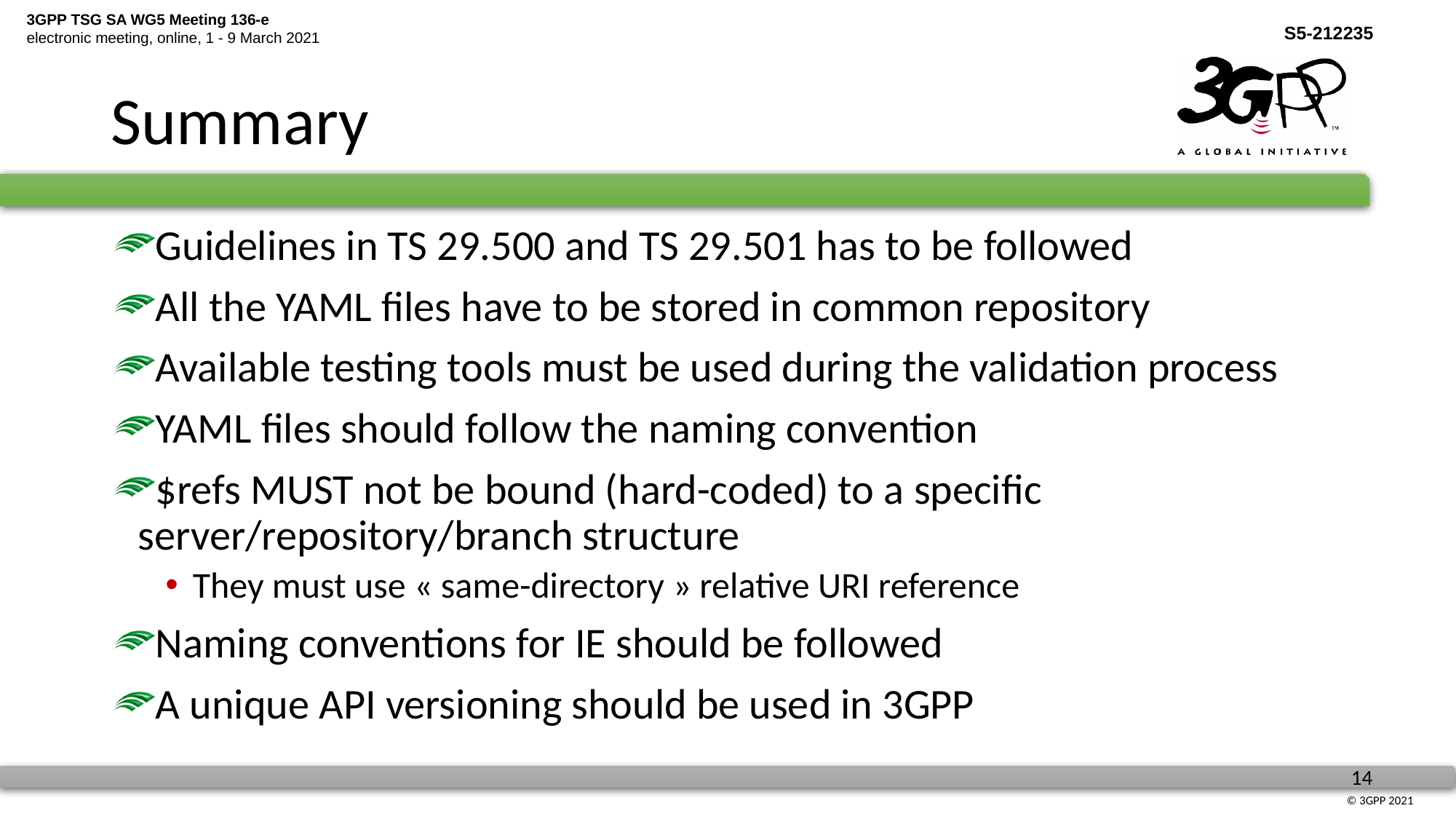

# Summary
Guidelines in TS 29.500 and TS 29.501 has to be followed
All the YAML files have to be stored in common repository
Available testing tools must be used during the validation process
YAML files should follow the naming convention
$refs MUST not be bound (hard-coded) to a specific server/repository/branch structure
They must use « same-directory » relative URI reference
Naming conventions for IE should be followed
A unique API versioning should be used in 3GPP